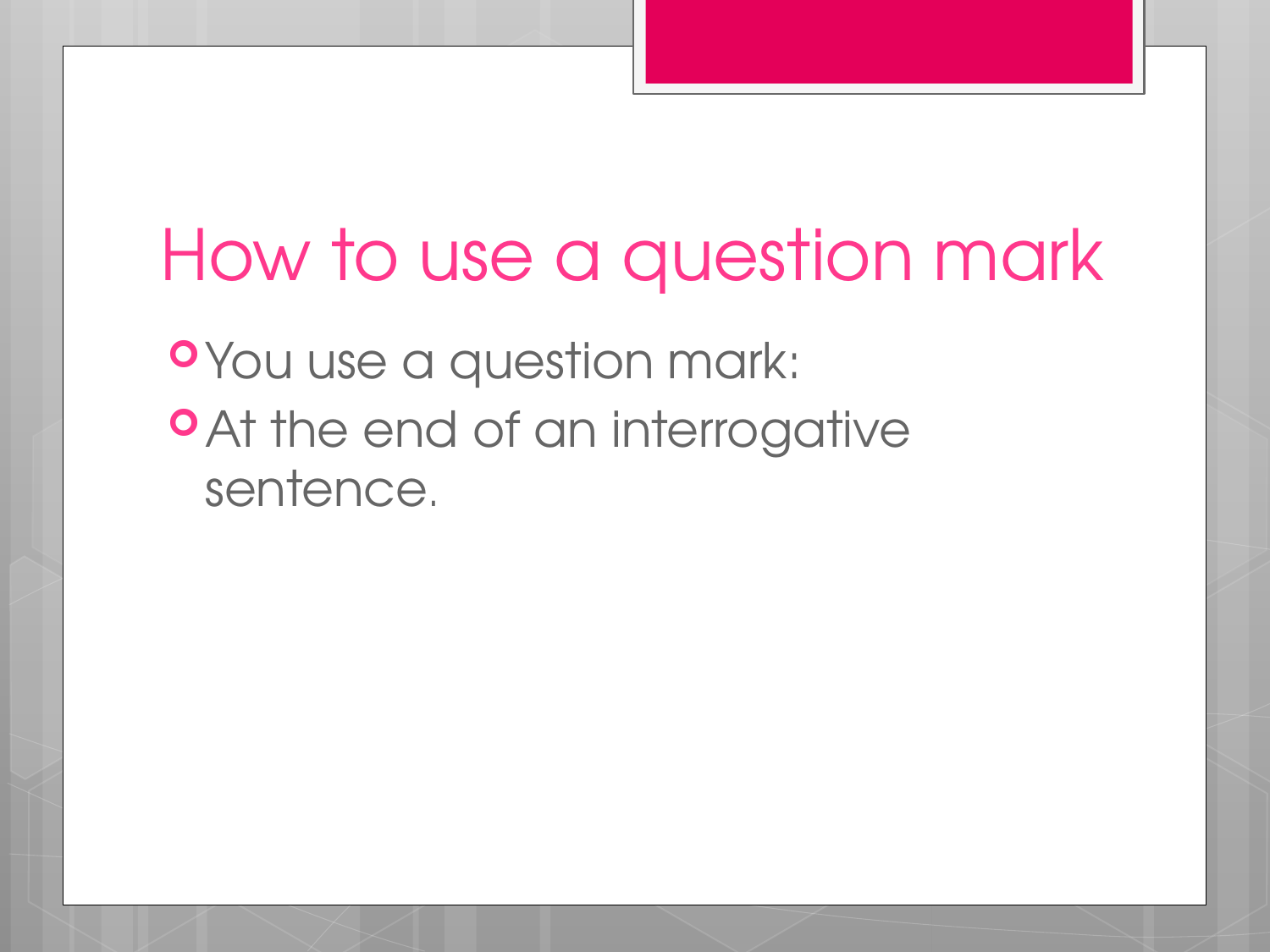

# How to use a question mark
You use a question mark:
At the end of an interrogative sentence.